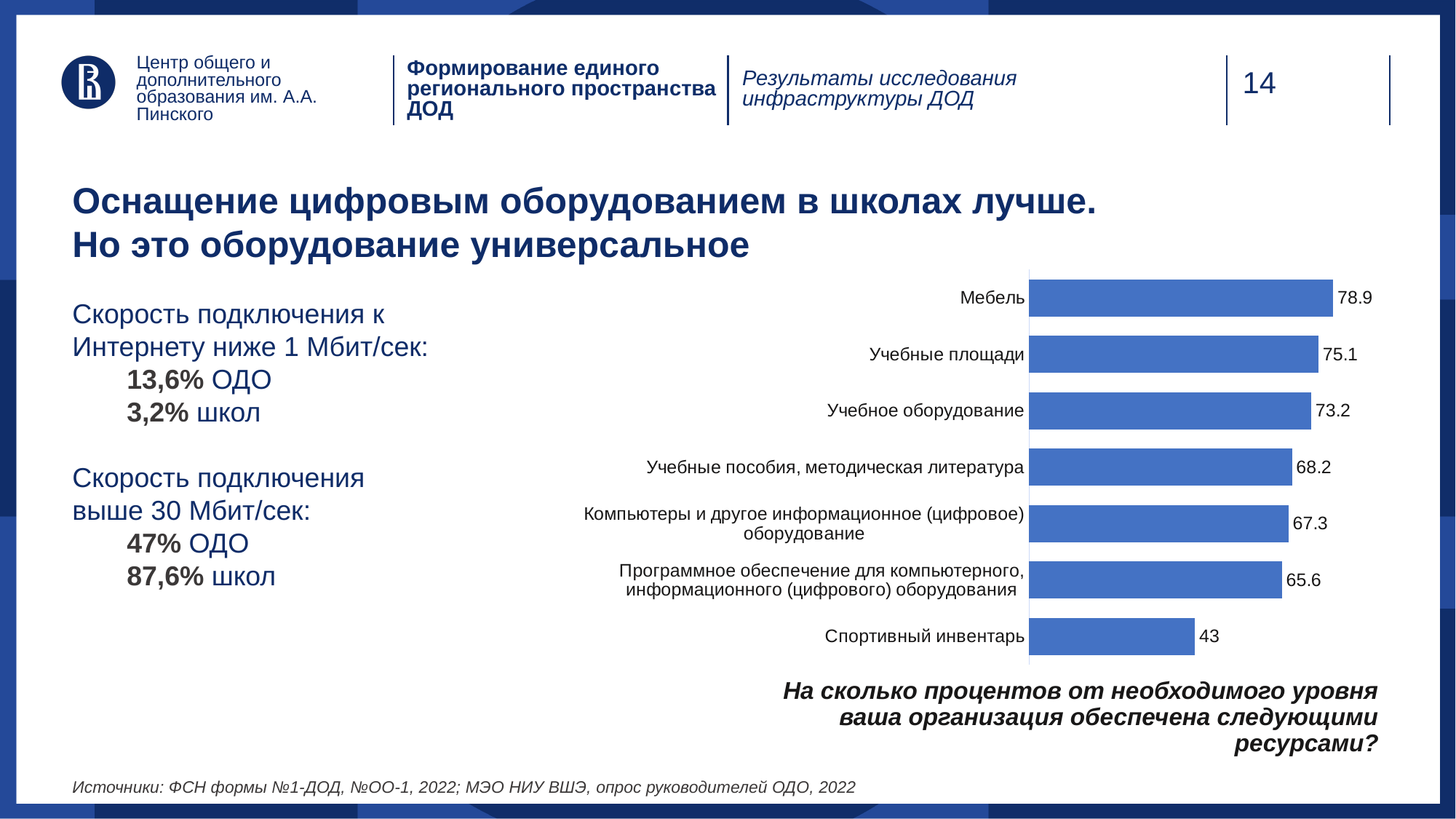

Центр общего и дополнительного образования им. А.А. Пинского
Формирование единого регионального пространства ДОД
Результаты исследования
инфраструктуры ДОД
Оснащение цифровым оборудованием в школах лучше.
Но это оборудование универсальное

### Chart

| Category |  |
|---|---|
| Спортивный инвентарь | 43.0 |
| Программное обеспечение для компьютерного, информационного (цифрового) оборудования | 65.6 |
| Компьютеры и другое информационное (цифровое) оборудование | 67.3 |
| Учебные пособия, методическая литература | 68.2 |
| Учебное оборудование | 73.2 |
| Учебные площади | 75.1 |
| Мебель | 78.9 |
Скорость подключения к Интернету ниже 1 Мбит/сек:
13,6% ОДО
3,2% школ

Скорость подключения выше 30 Мбит/сек:
47% ОДО
87,6% школ
На сколько процентов от необходимого уровня ваша организация обеспечена следующими ресурсами?
Источники: ФСН формы №1-ДОД, №ОО-1, 2022; МЭО НИУ ВШЭ, опрос руководителей ОДО, 2022